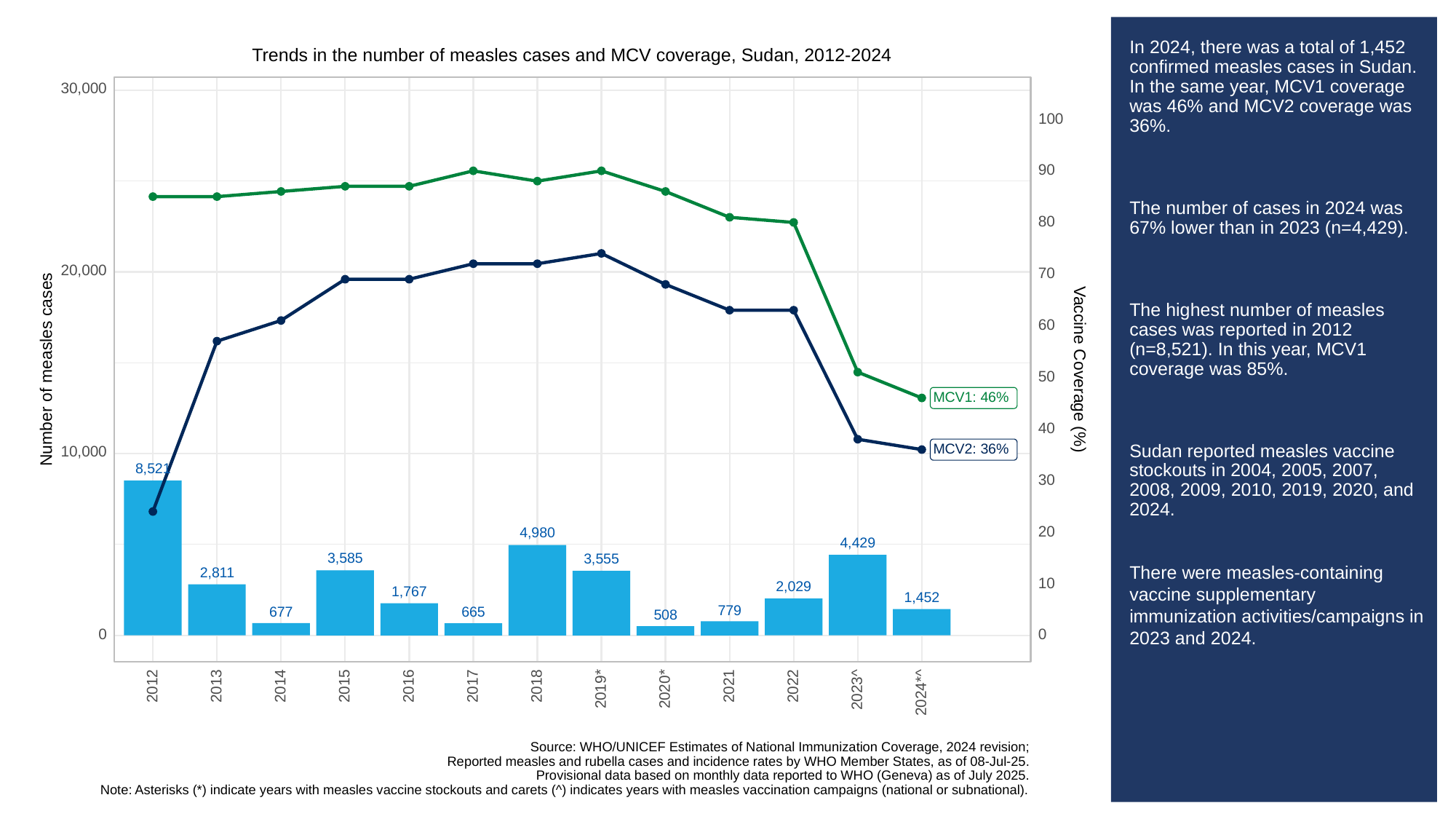

# In 2024, there was a total of 1,452 confirmed measles cases in Sudan. In the same year, MCV1 coverage was 46% and MCV2 coverage was 36%.

The number of cases in 2024 was 67% lower than in 2023 (n=4,429).

The highest number of measles cases was reported in 2012 (n=8,521). In this year, MCV1 coverage was 85%.

Sudan reported measles vaccine stockouts in 2004, 2005, 2007, 2008, 2009, 2010, 2019, 2020, and 2024.

There were measles-containing vaccine supplementary immunization activities/campaigns in 2023 and 2024.

Trends in the number of measles cases and MCV coverage, Sudan, 2012-2024

30,000

100
90

80

20,000
70

60

Vaccine Coverage (%)

Number of measles cases

50

MCV1: 46%

40

MCV2: 36%

10,000

8,521
30

20
4,980
4,429

3,585
3,555

2,811

10
2,029

1,767
1,452

779
677
665

508

0
0

2013
2012
2014
2015
2016
2017
2018
2021
2022
2019*
2020*
2023^
2024*^
Source: WHO/UNICEF Estimates of National Immunization Coverage, 2024 revision;
Reported measles and rubella cases and incidence rates by WHO Member States, as of 08-Jul-25.
Provisional data based on monthly data reported to WHO (Geneva) as of July 2025.
Note: Asterisks (*) indicate years with measles vaccine stockouts and carets (^) indicates years with measles vaccination campaigns (national or subnational).